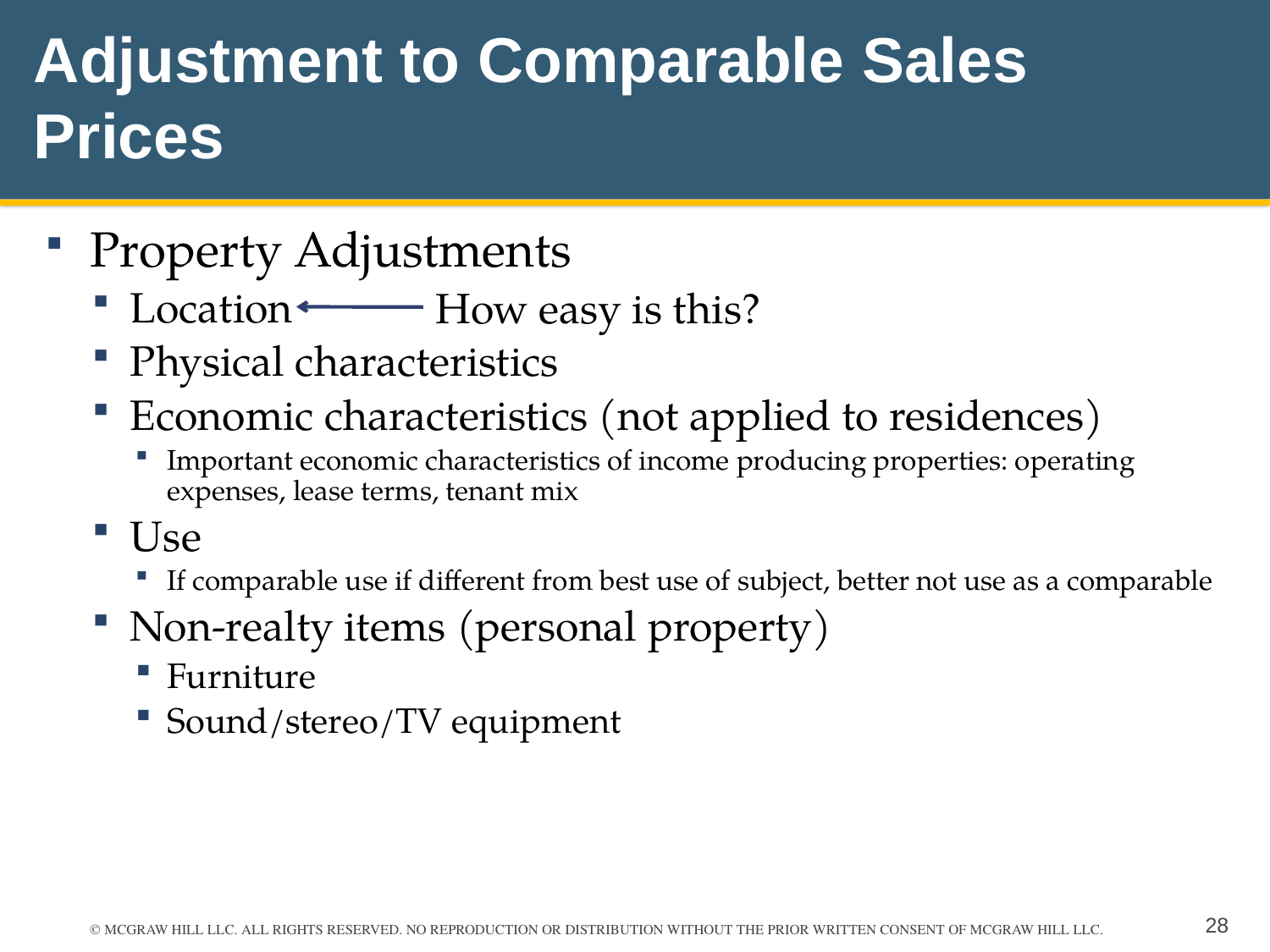

# Adjustment to Comparable Sales Prices
Property Adjustments
Location
Physical characteristics
Economic characteristics (not applied to residences)
Important economic characteristics of income producing properties: operating expenses, lease terms, tenant mix
Use
If comparable use if different from best use of subject, better not use as a comparable
Non-realty items (personal property)
Furniture
Sound/stereo/TV equipment
How easy is this?
© MCGRAW HILL LLC. ALL RIGHTS RESERVED. NO REPRODUCTION OR DISTRIBUTION WITHOUT THE PRIOR WRITTEN CONSENT OF MCGRAW HILL LLC.
28